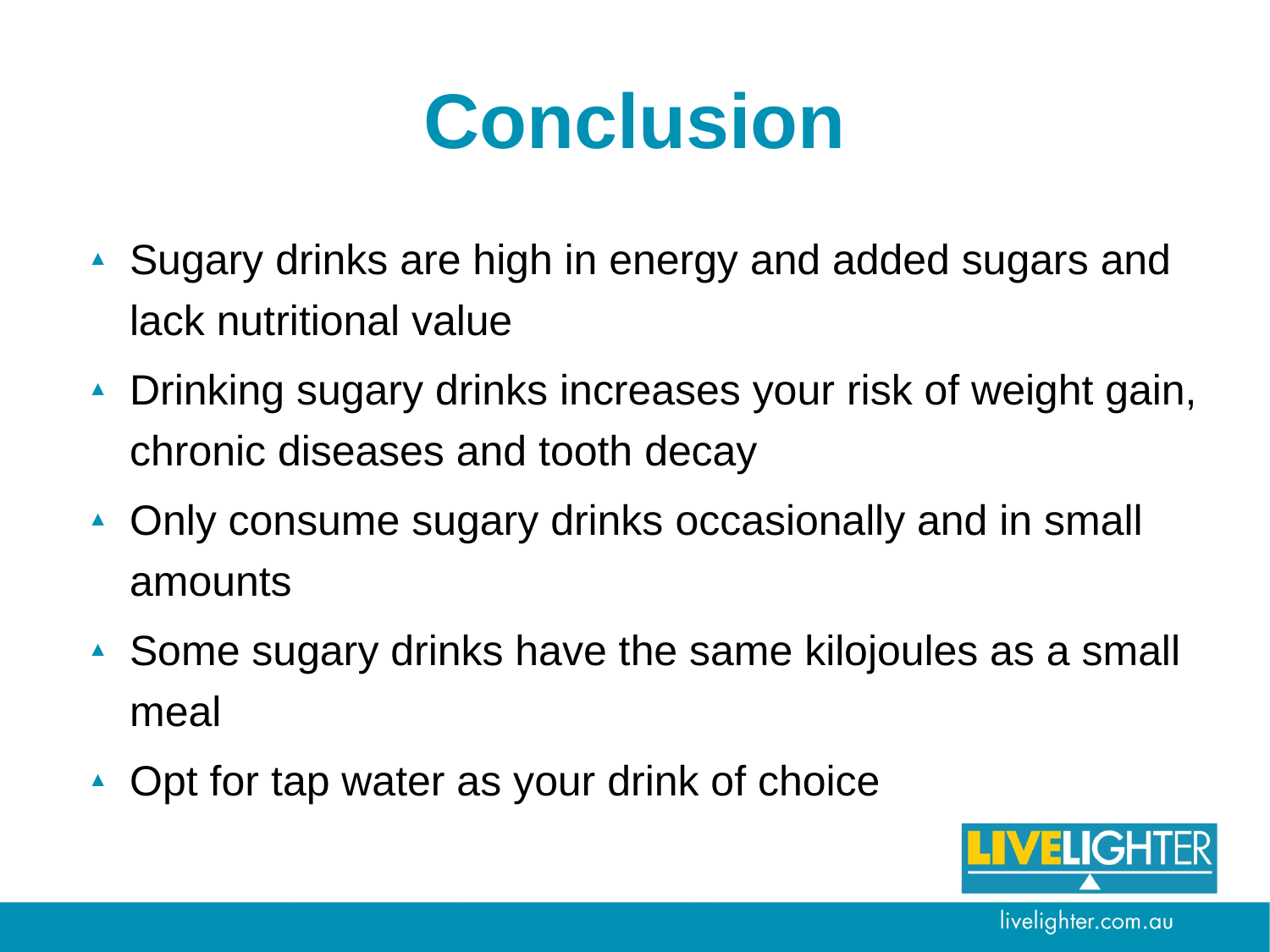

# Conclusion
Sugary drinks are high in energy and added sugars and lack nutritional value
Drinking sugary drinks increases your risk of weight gain, chronic diseases and tooth decay
Only consume sugary drinks occasionally and in small amounts
Some sugary drinks have the same kilojoules as a small meal
Opt for tap water as your drink of choice